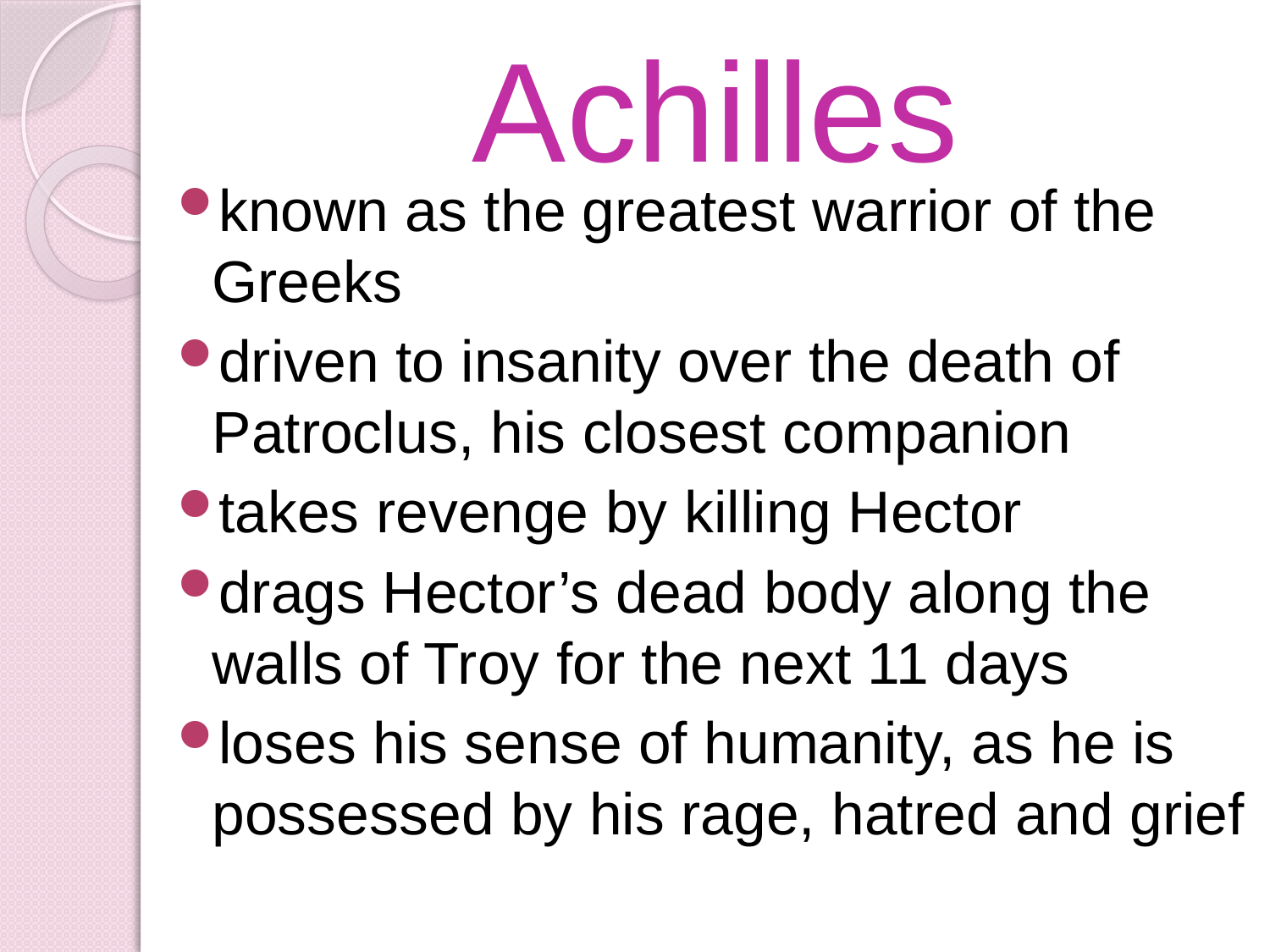

# Achilles
known as the greatest warrior of the Greeks
driven to insanity over the death of Patroclus, his closest companion
takes revenge by killing Hector
drags Hector’s dead body along the walls of Troy for the next 11 days
loses his sense of humanity, as he is possessed by his rage, hatred and grief